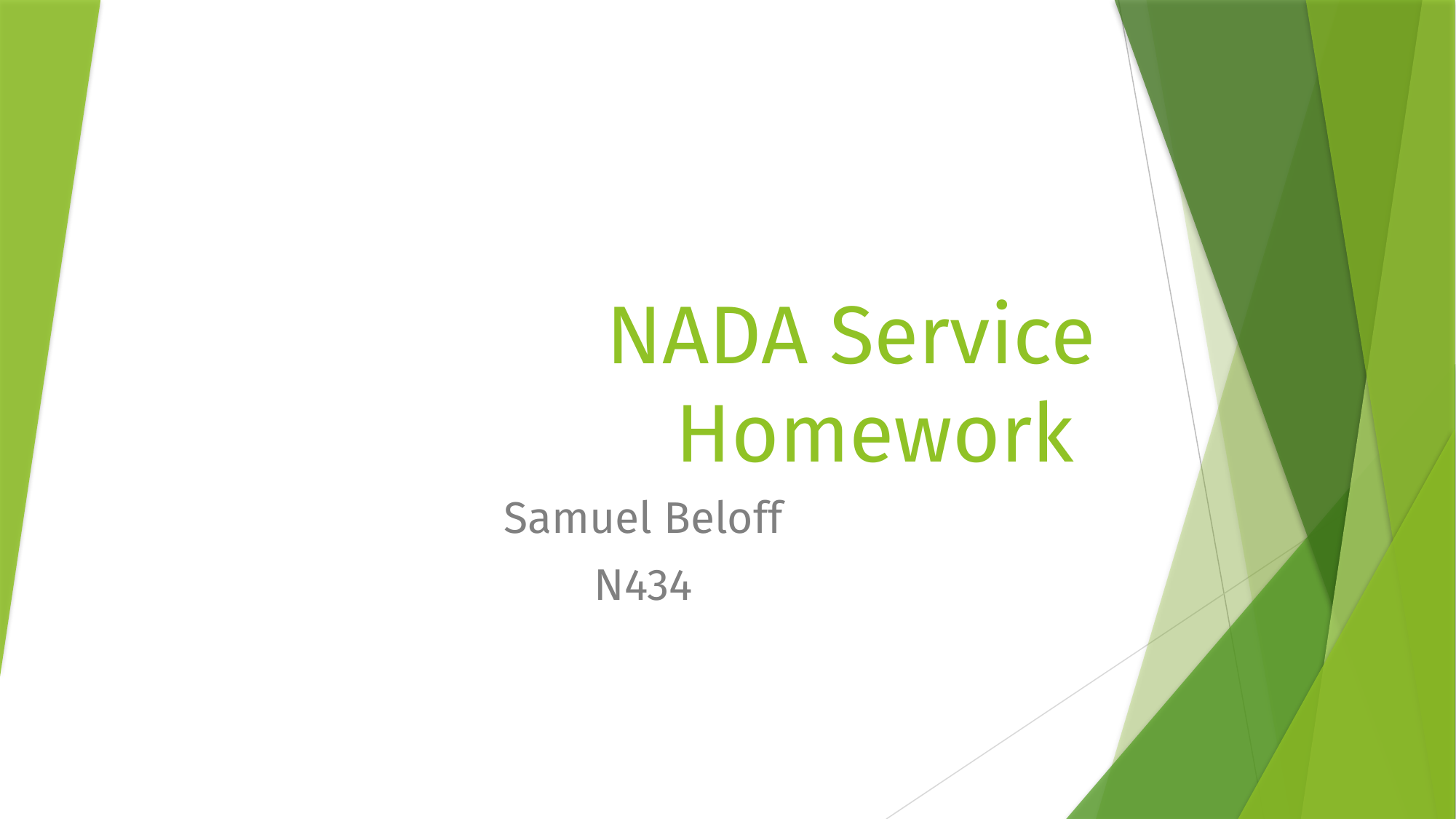

# NADA Service Homework
Samuel Beloff
N434